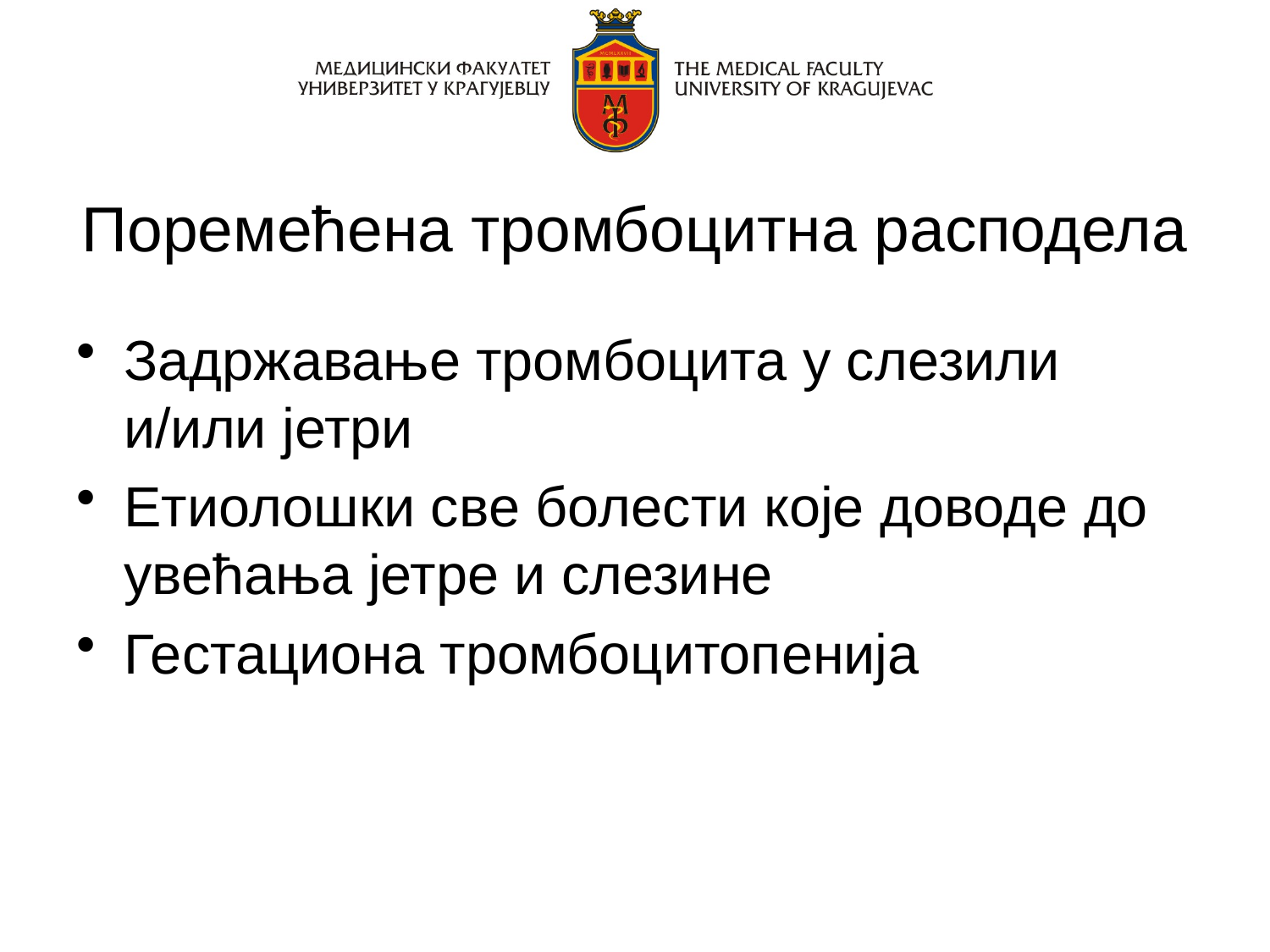

# Поремећена тромбоцитна расподела
Задржавање тромбоцита у слезили и/или јетри
Етиолошки све болести које доводе до увећања јетре и слезине
Гестациона тромбоцитопенија